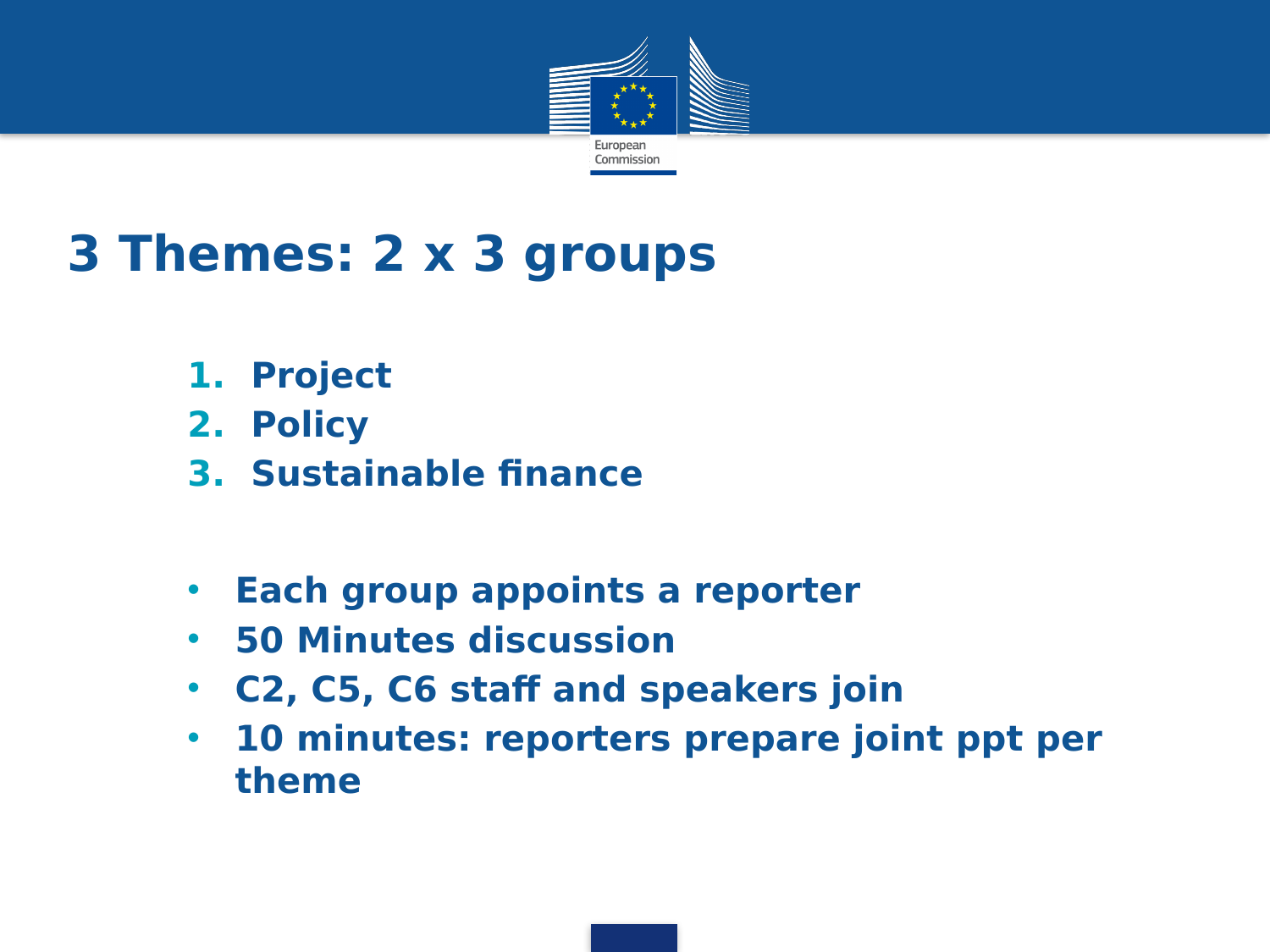

# 3 Themes: 2 x 3 groups
Project
Policy
Sustainable finance

Each group appoints a reporter
50 Minutes discussion
C2, C5, C6 staff and speakers join
10 minutes: reporters prepare joint ppt per theme